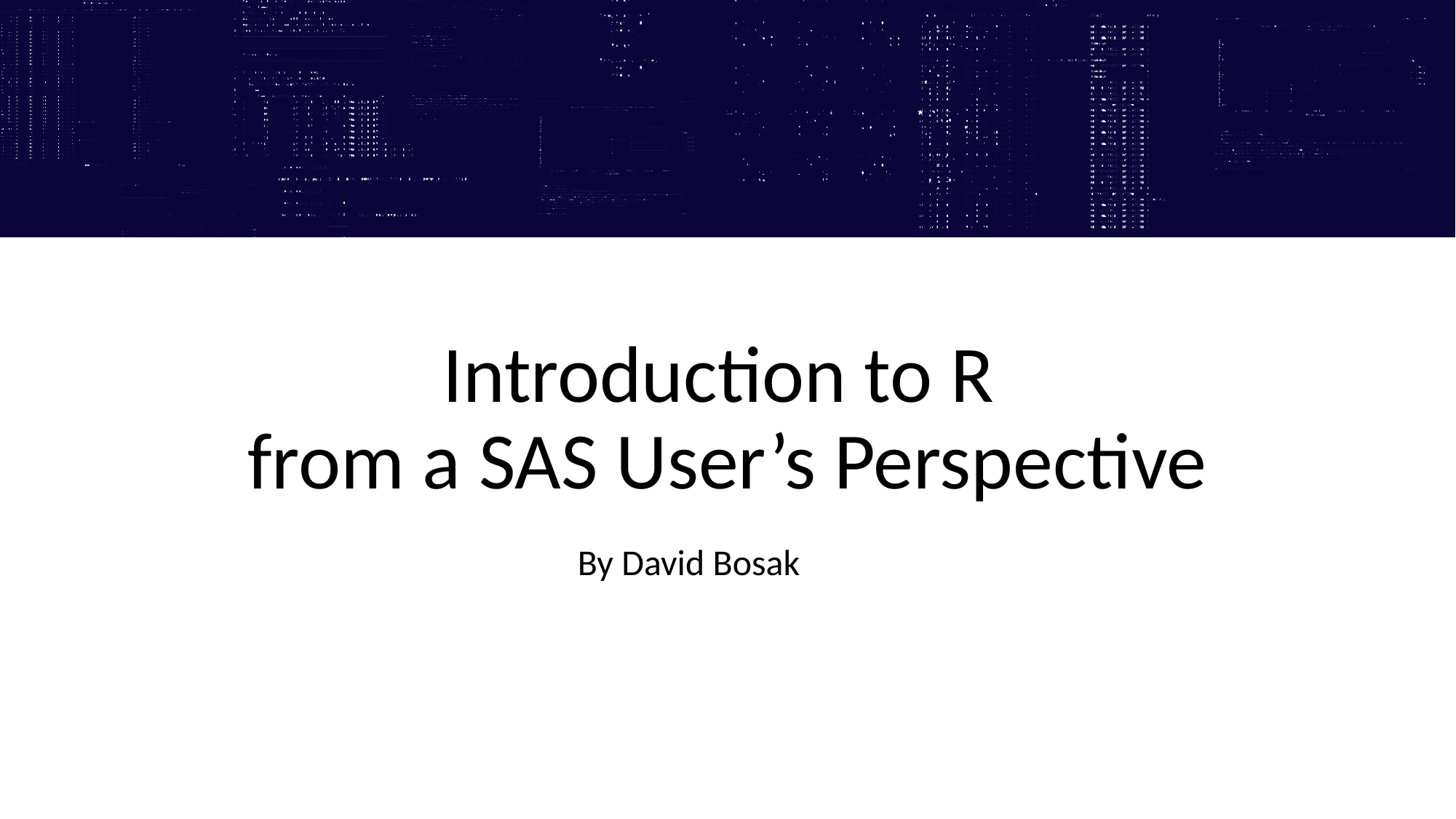

# Introduction to R from a SAS User’s Perspective
By David Bosak